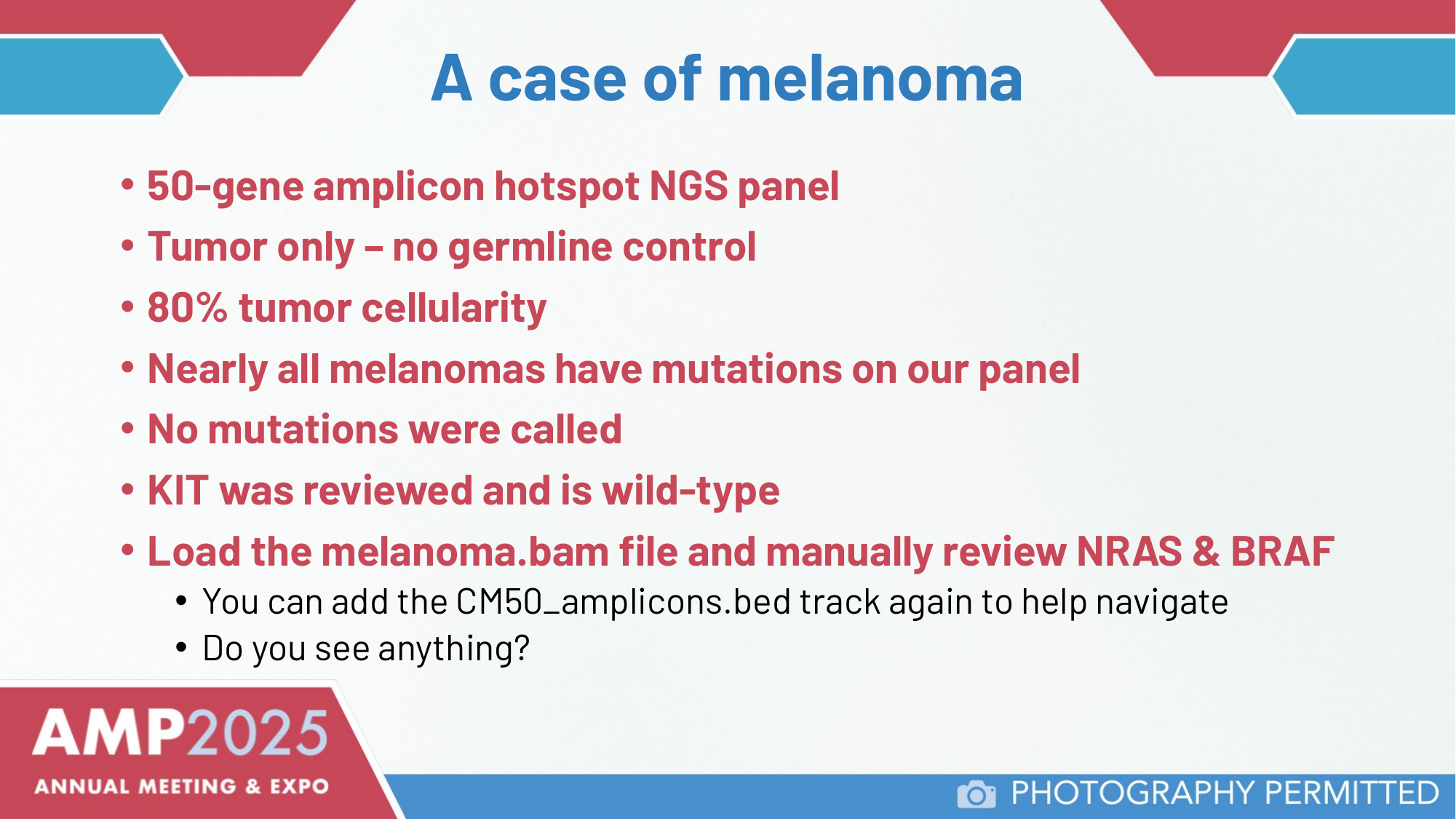

# A case of melanoma
50-gene amplicon hotspot NGS panel
Tumor only – no germline control
80% tumor cellularity
Nearly all melanomas have mutations on our panel
No mutations were called
KIT was reviewed and is wild-type
Load the melanoma.bam file and manually review NRAS & BRAF
You can add the CM50_amplicons.bed track again to help navigate
Do you see anything?